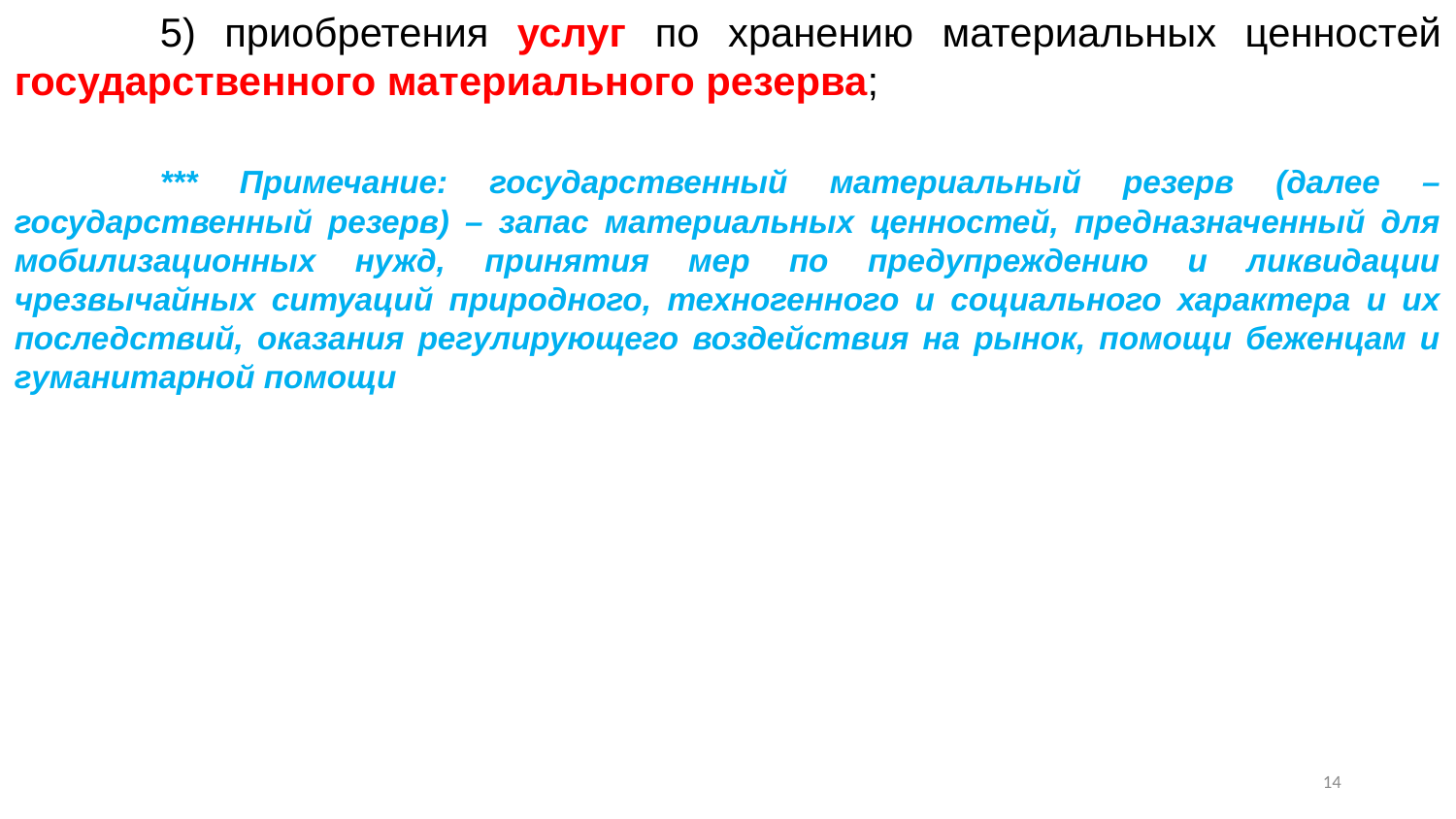

5) приобретения услуг по хранению материальных ценностей государственного материального резерва;

	*** Примечание: государственный материальный резерв (далее – государственный резерв) – запас материальных ценностей, предназначенный для мобилизационных нужд, принятия мер по предупреждению и ликвидации чрезвычайных ситуаций природного, техногенного и социального характера и их последствий, оказания регулирующего воздействия на рынок, помощи беженцам и гуманитарной помощи
14